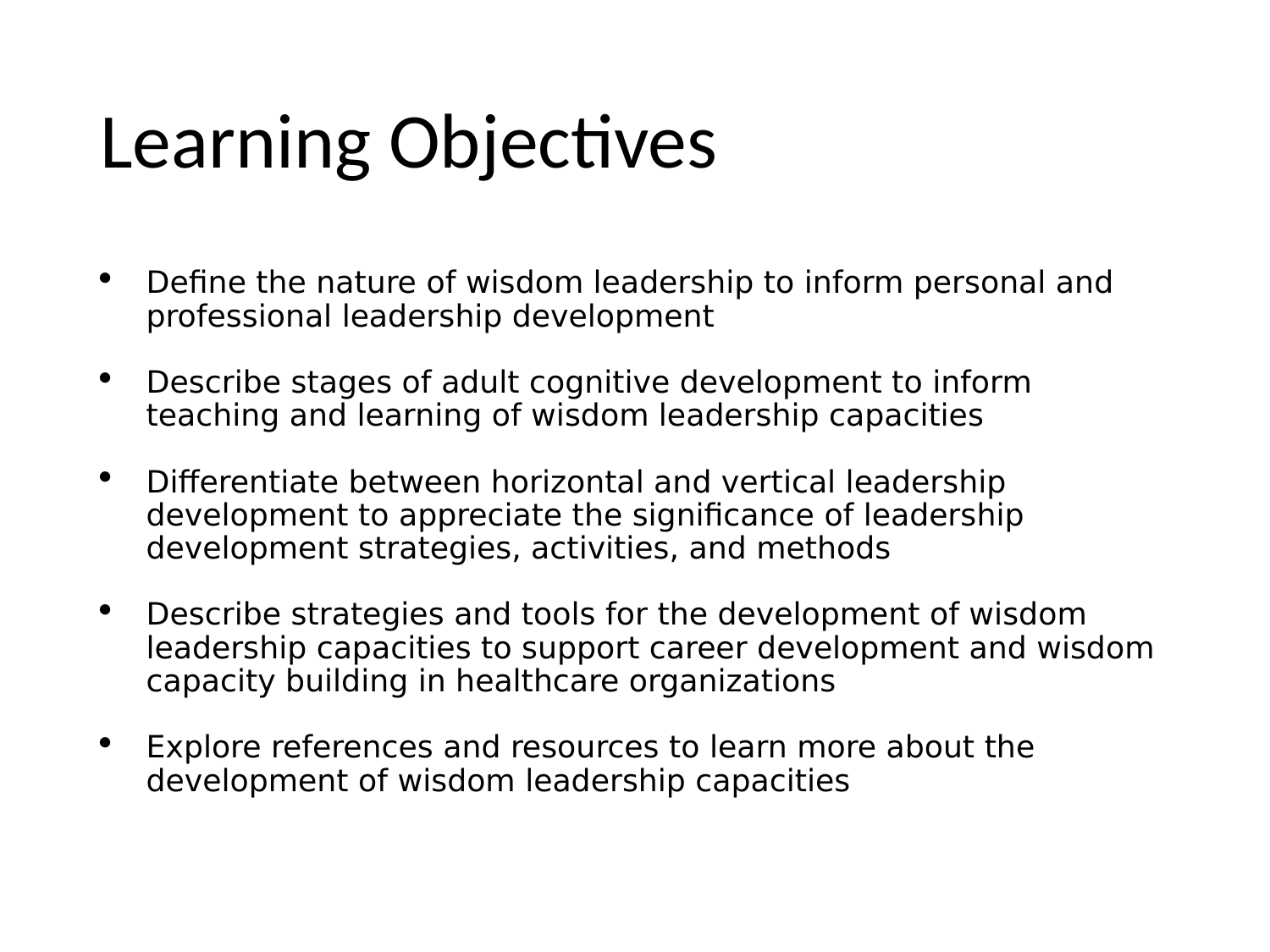

# Learning Objectives

Define the nature of wisdom leadership to inform personal and professional leadership development

Describe stages of adult cognitive development to inform teaching and learning of wisdom leadership capacities

Differentiate between horizontal and vertical leadership development to appreciate the significance of leadership development strategies, activities, and methods

Describe strategies and tools for the development of wisdom leadership capacities to support career development and wisdom capacity building in healthcare organizations

Explore references and resources to learn more about the development of wisdom leadership capacities